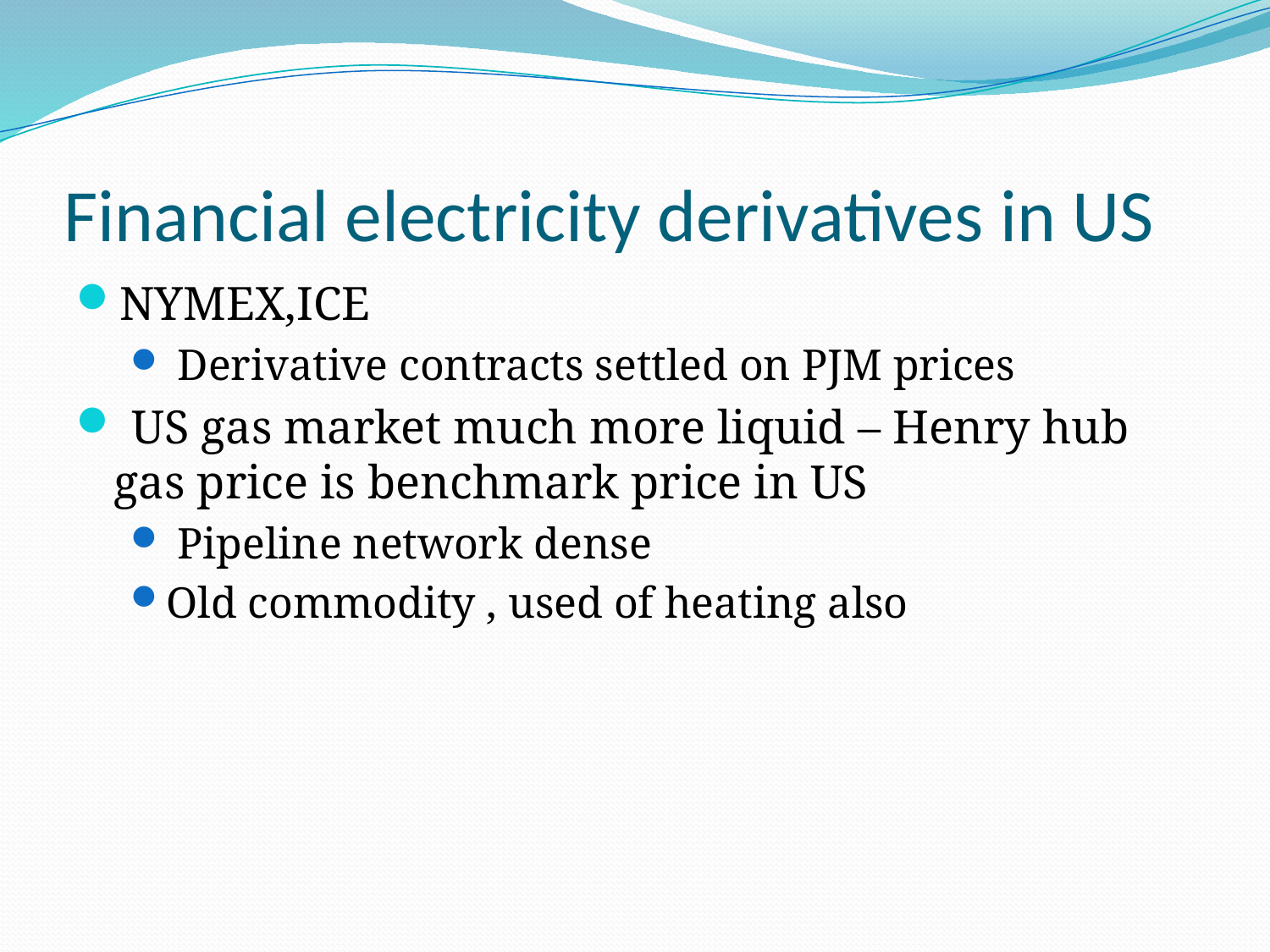

# Financial electricity derivatives in US
NYMEX,ICE
 Derivative contracts settled on PJM prices
 US gas market much more liquid – Henry hub gas price is benchmark price in US
 Pipeline network dense
Old commodity , used of heating also